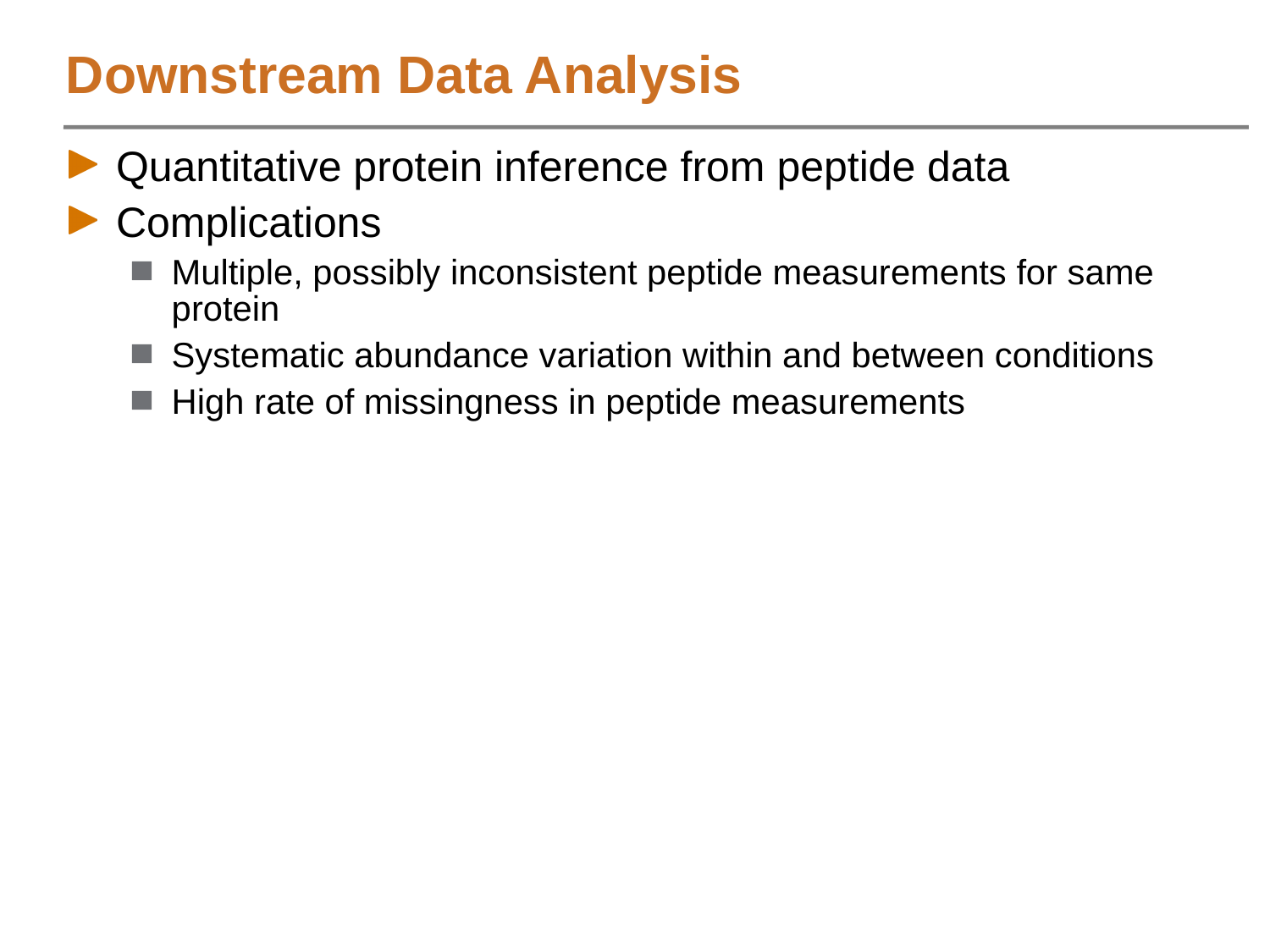

# Downstream Data Analysis
Quantitative protein inference from peptide data
Complications
Multiple, possibly inconsistent peptide measurements for same protein
Systematic abundance variation within and between conditions
High rate of missingness in peptide measurements